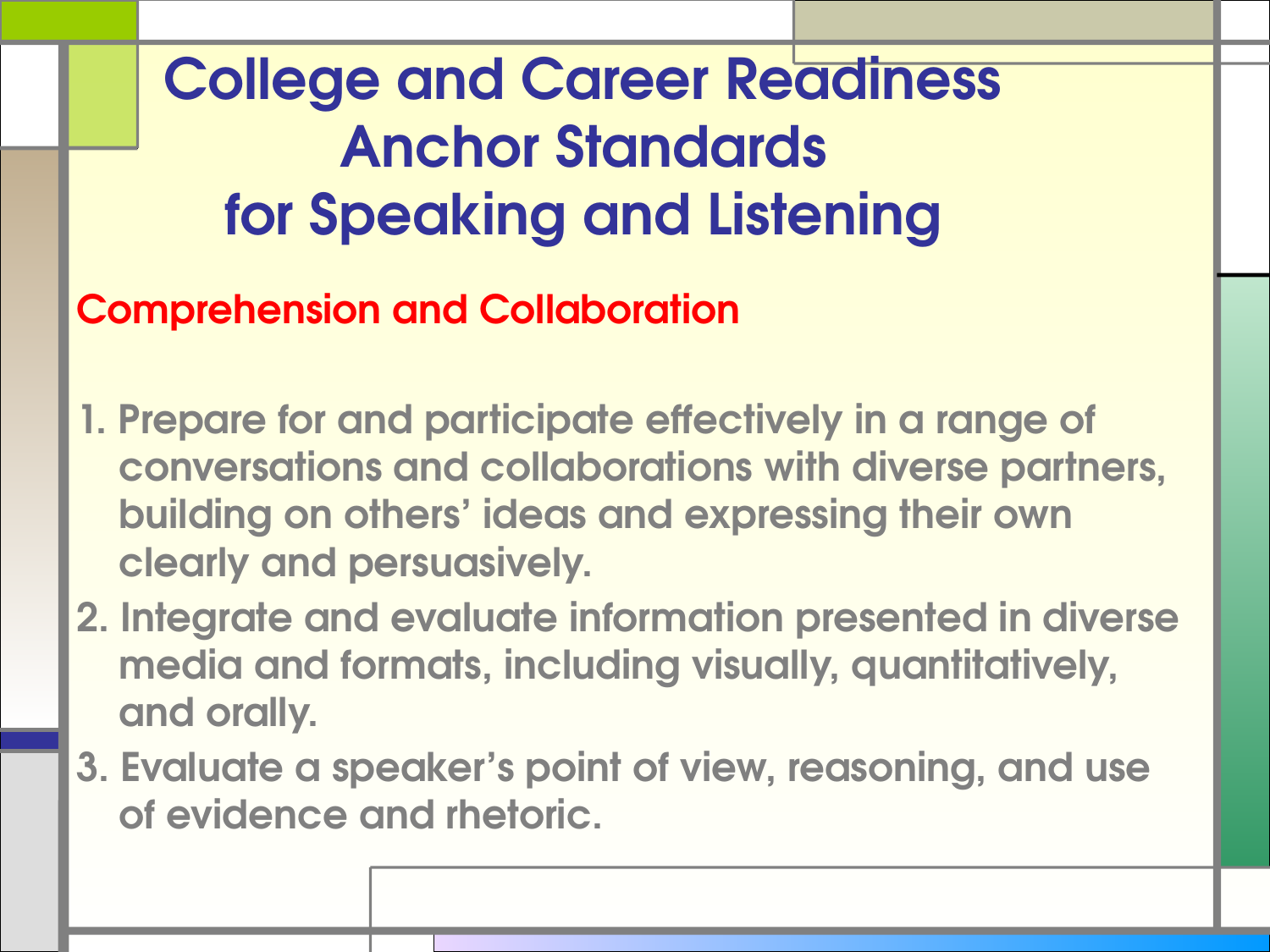

# College and Career Readiness Anchor Standards for Speaking and Listening

Comprehension and Collaboration

1. Prepare for and participate effectively in a range of conversations and collaborations with diverse partners, building on others’ ideas and expressing their own clearly and persuasively.
2. Integrate and evaluate information presented in diverse media and formats, including visually, quantitatively, and orally.
3. Evaluate a speaker’s point of view, reasoning, and use of evidence and rhetoric.